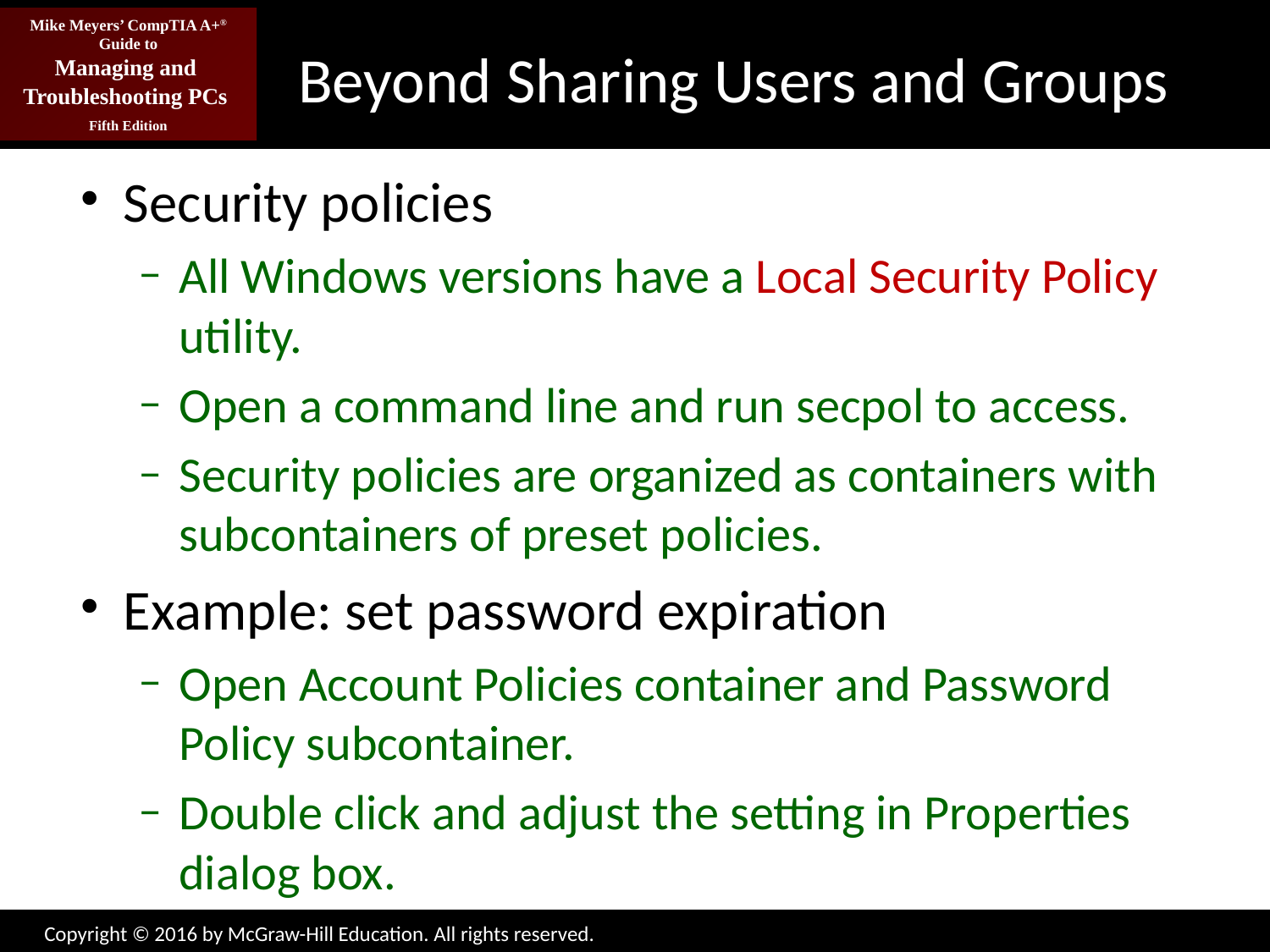

# Beyond Sharing Users and Groups
Security policies
All Windows versions have a Local Security Policy utility.
Open a command line and run secpol to access.
Security policies are organized as containers with subcontainers of preset policies.
Example: set password expiration
Open Account Policies container and Password Policy subcontainer.
Double click and adjust the setting in Properties dialog box.